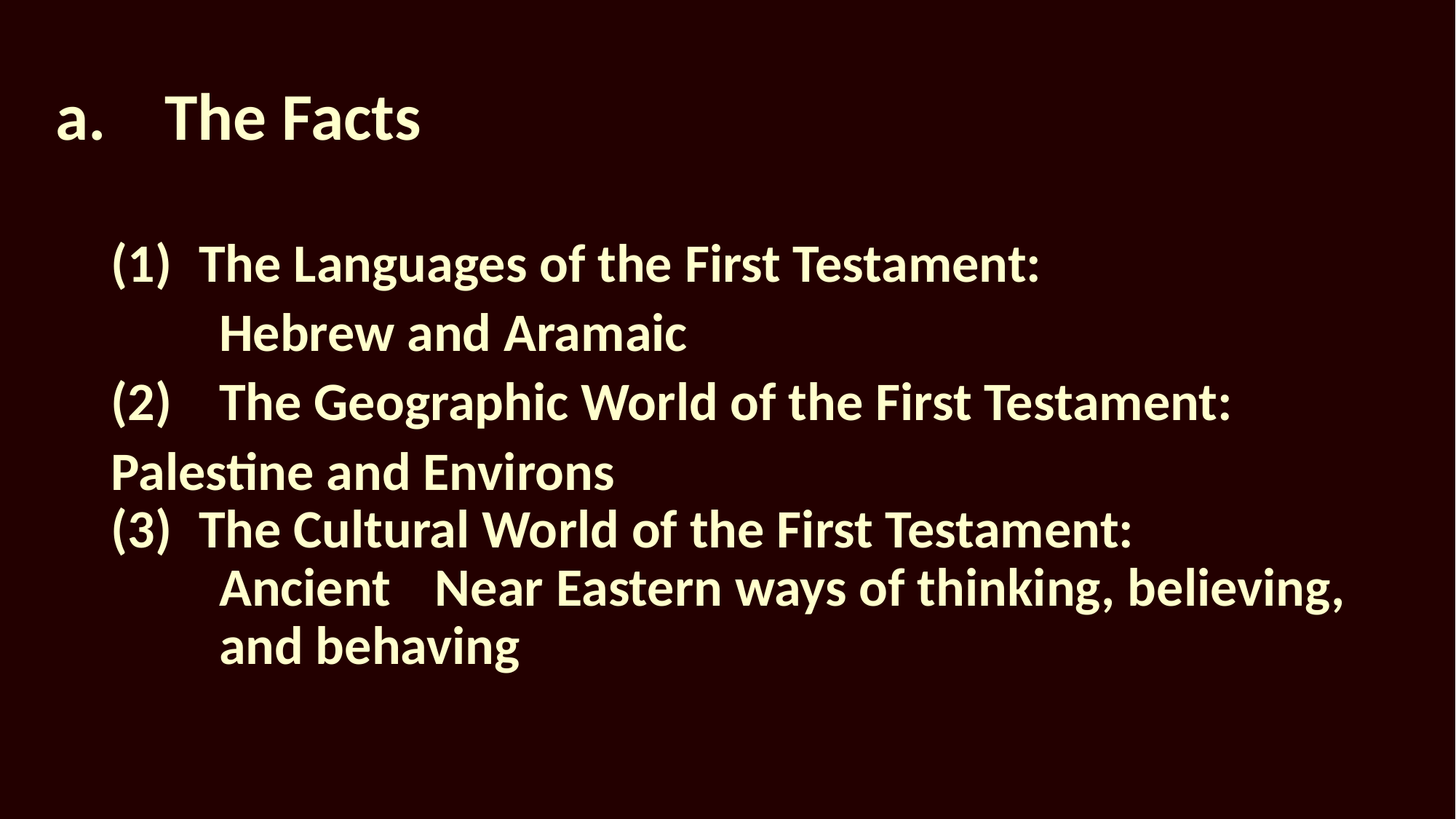

# a.	The Facts
The Languages of the First Testament:
					Hebrew and Aramaic
(2)	The Geographic World of the First Testament: 						Palestine and Environs
The Cultural World of the First Testament:
					Ancient 	Near Eastern ways of thinking, believing,
					and behaving